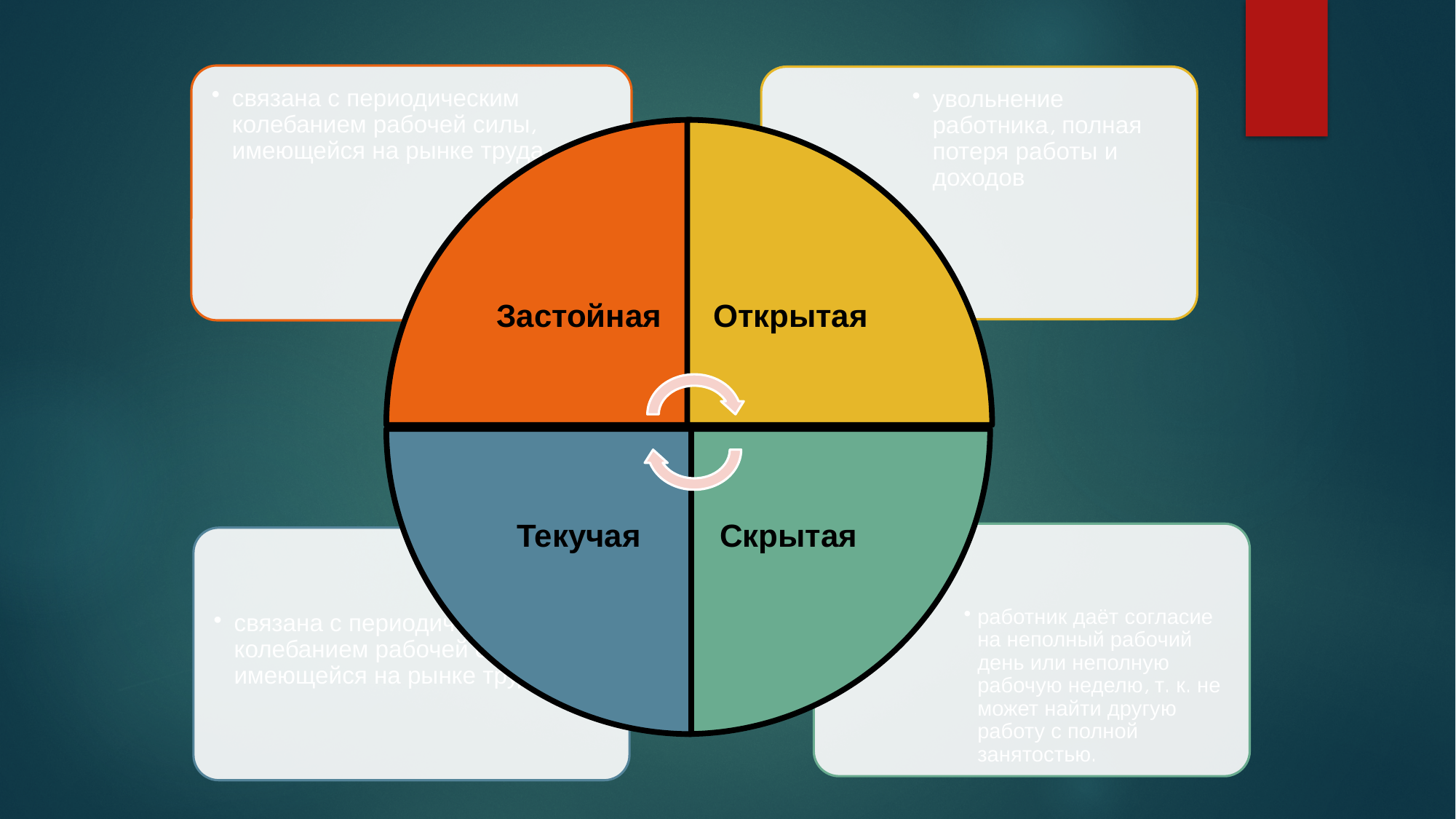

работник даёт согласие на неполный рабочий день или неполную рабочую неделю, т. к. не может найти другую работу с полной занятостью.
связана с периодическим колебанием рабочей силы, имеющейся на рынке труда.
увольнение работника, полная потеря работы и доходов
связана с периодическим колебанием рабочей силы, имеющейся на рынке труда.
Застойная
Открытая
Скрытая
Текучая